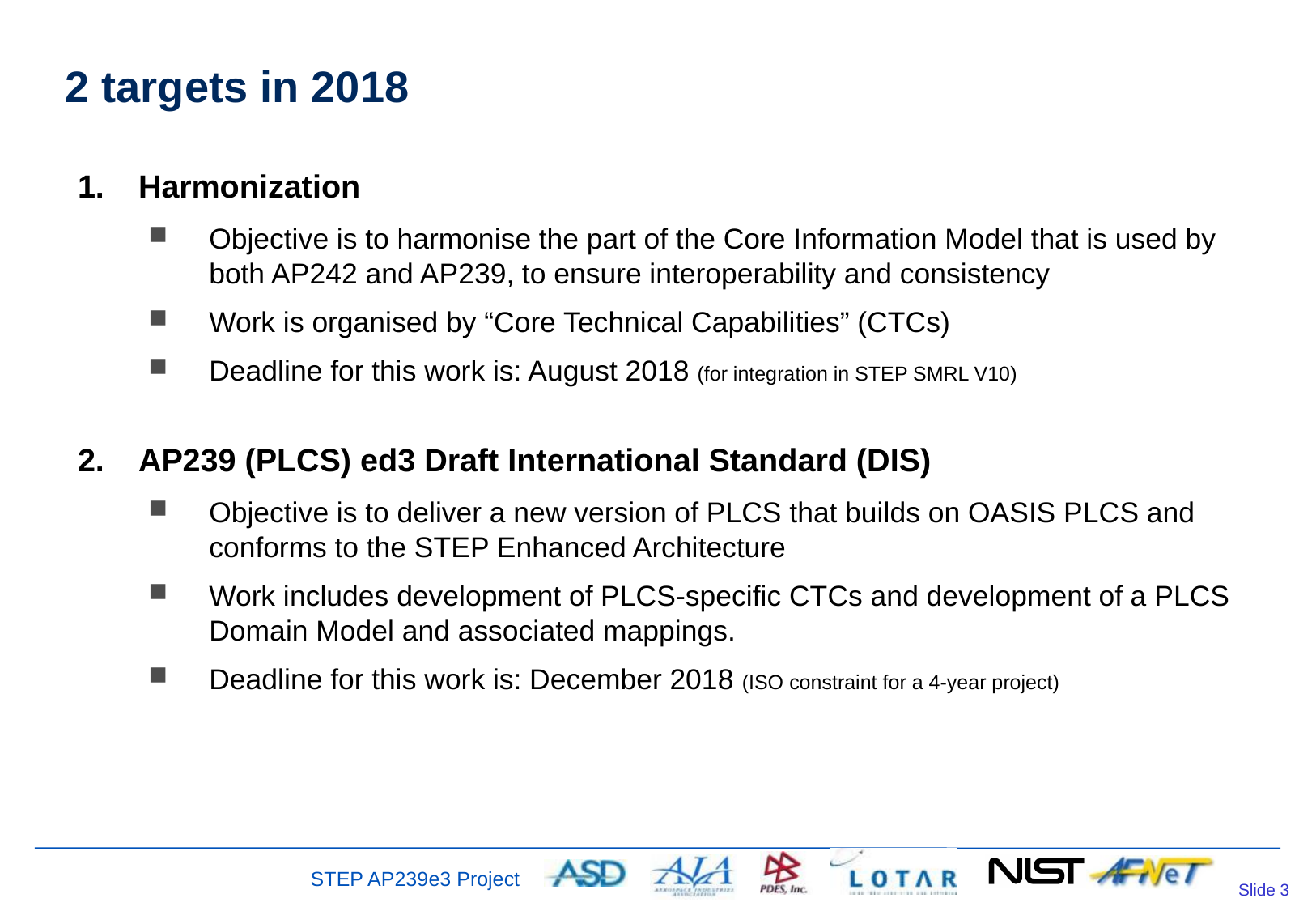

# 2 targets in 2018
Harmonization
Objective is to harmonise the part of the Core Information Model that is used by both AP242 and AP239, to ensure interoperability and consistency
Work is organised by “Core Technical Capabilities” (CTCs)
Deadline for this work is: August 2018 (for integration in STEP SMRL V10)
AP239 (PLCS) ed3 Draft International Standard (DIS)
Objective is to deliver a new version of PLCS that builds on OASIS PLCS and conforms to the STEP Enhanced Architecture
Work includes development of PLCS-specific CTCs and development of a PLCS Domain Model and associated mappings.
Deadline for this work is: December 2018 (ISO constraint for a 4-year project)